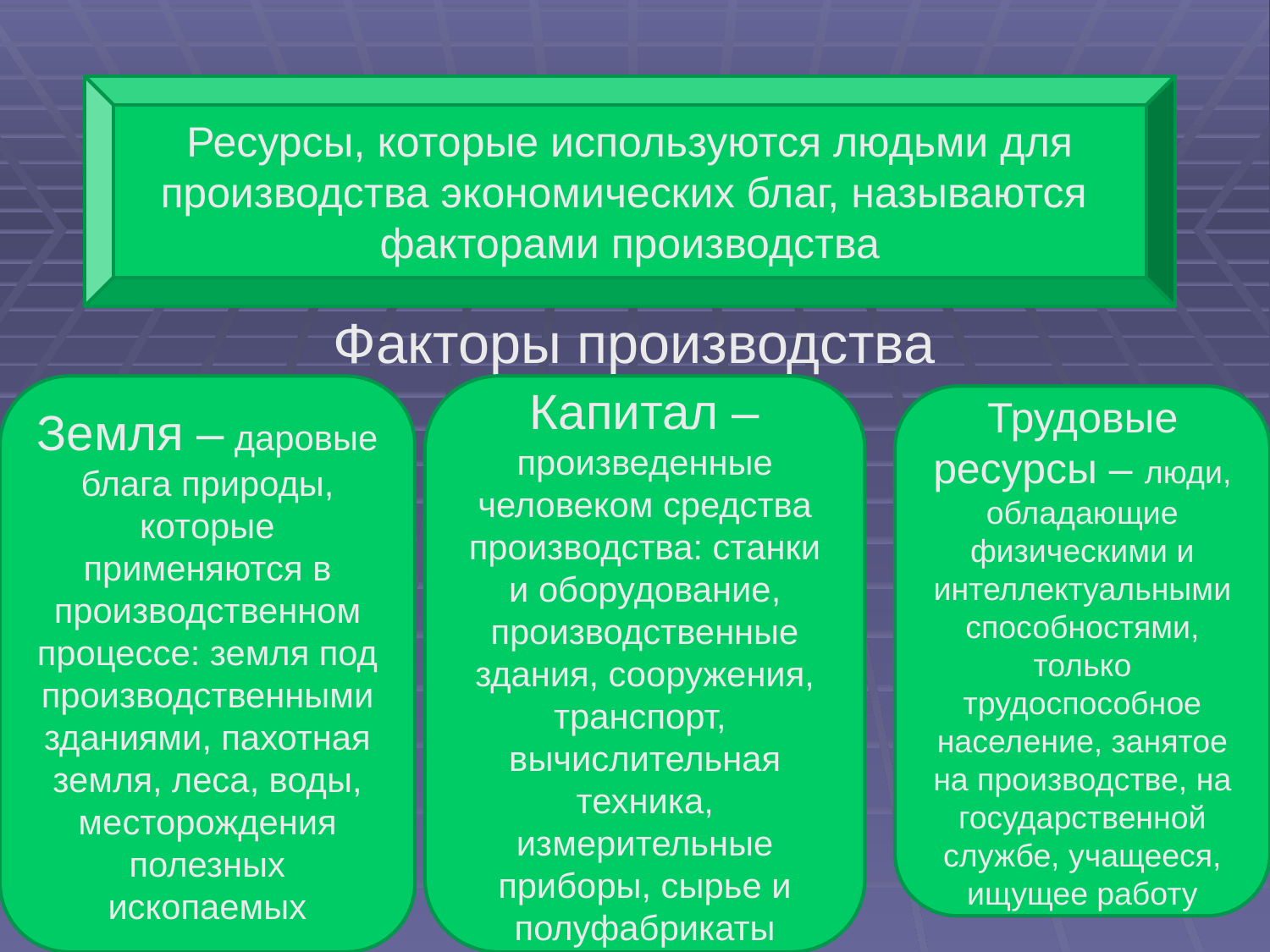

#
Ресурсы, которые используются людьми для производства экономических благ, называются
факторами производства

Факторы производства
Земля – даровые блага природы, которые применяются в производственном процессе: земля под производственными зданиями, пахотная земля, леса, воды, месторождения полезных ископаемых
Капитал – произведенные человеком средства производства: станки и оборудование, производственные здания, сооружения, транспорт,  вычислительная техника, измерительные приборы, сырье и полуфабрикаты
Трудовые ресурсы – люди, обладающие физическими и интеллектуальными способностями, только трудоспособное население, занятое на производстве, на государственной службе, учащееся, ищущее работу